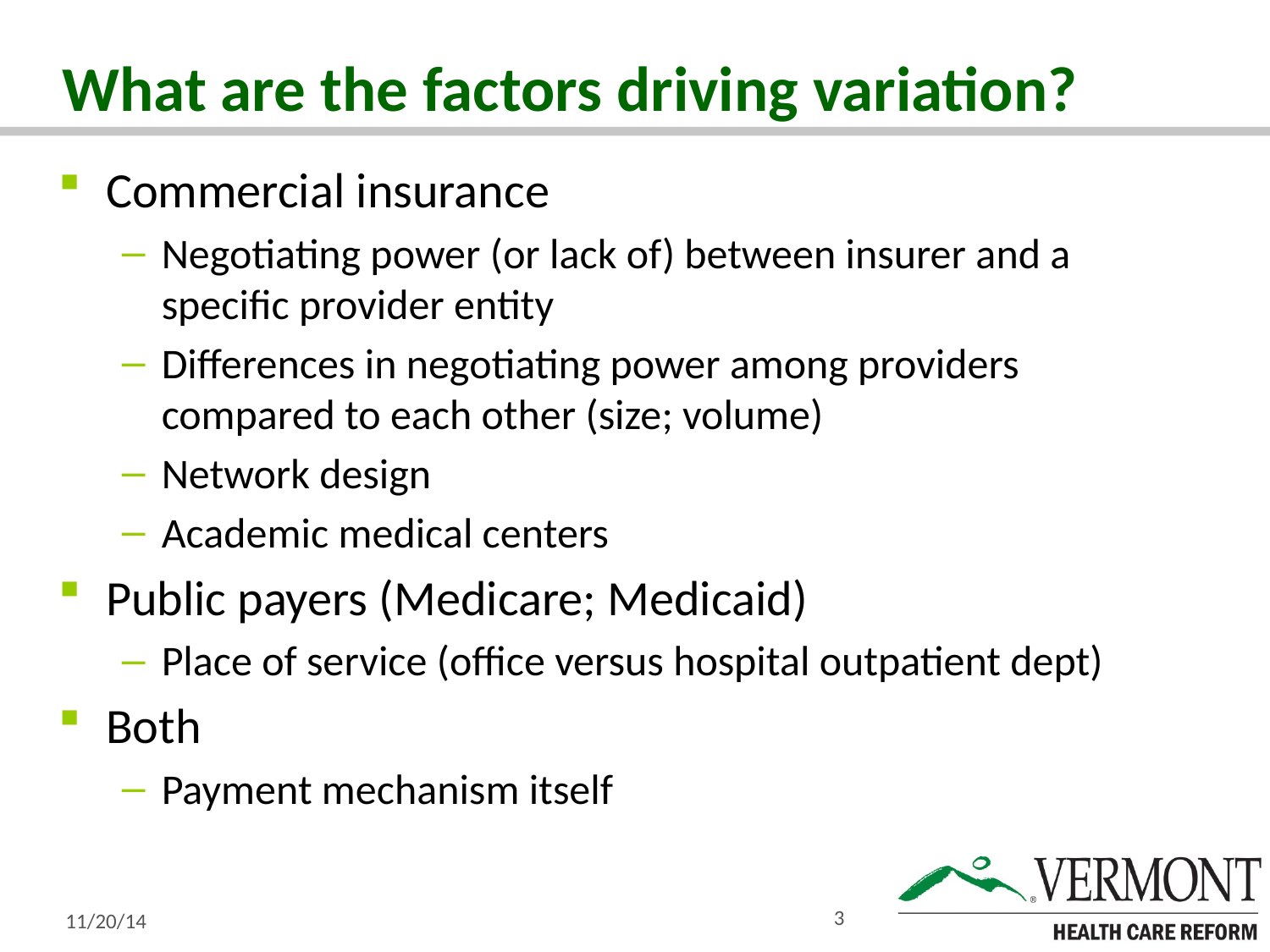

# What are the factors driving variation?
Commercial insurance
Negotiating power (or lack of) between insurer and a specific provider entity
Differences in negotiating power among providers compared to each other (size; volume)
Network design
Academic medical centers
Public payers (Medicare; Medicaid)
Place of service (office versus hospital outpatient dept)
Both
Payment mechanism itself
11/20/14
3